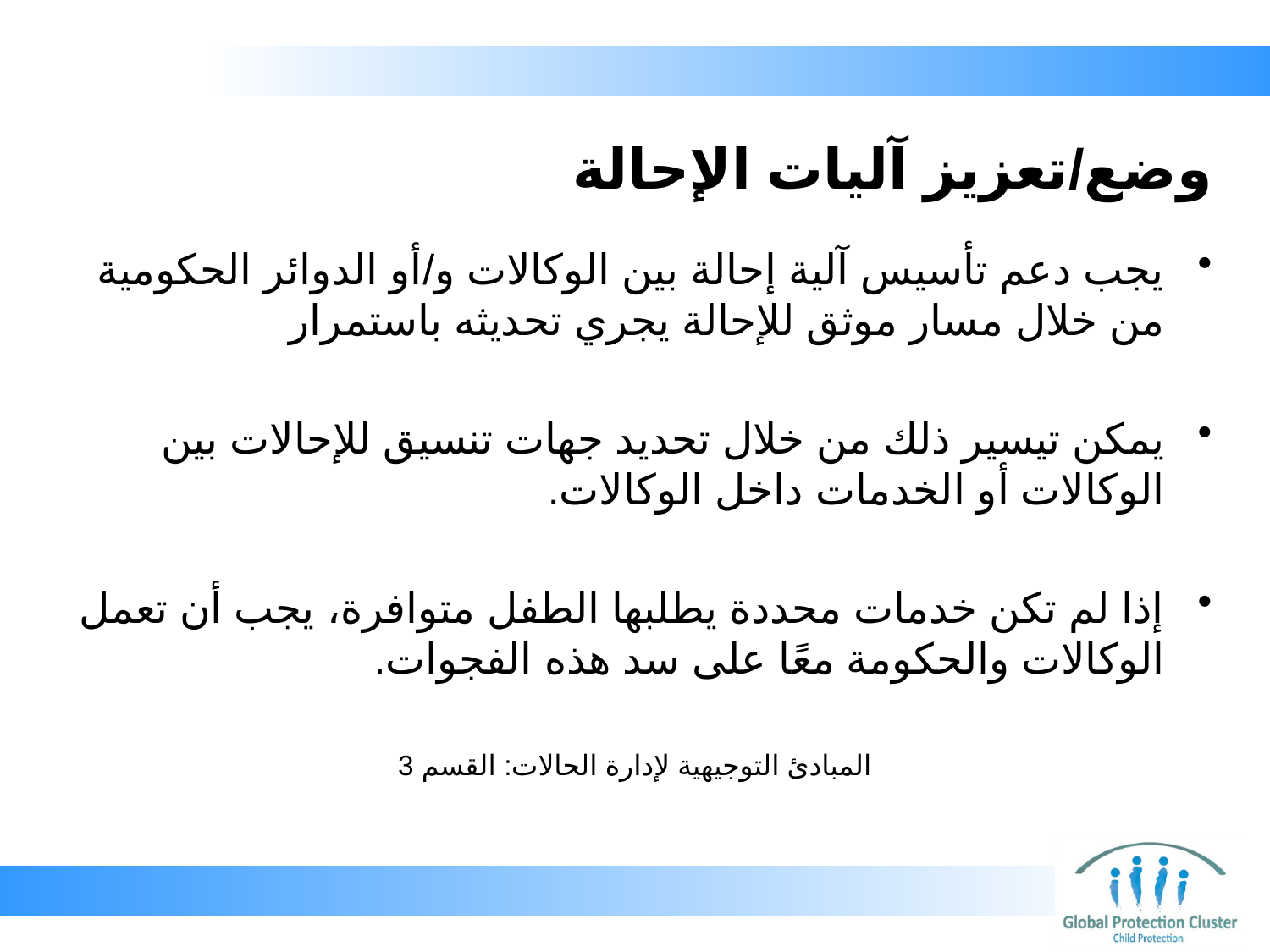

# وضع/تعزيز آليات الإحالة
يجب دعم تأسيس آلية إحالة بين الوكالات و/أو الدوائر الحكومية من خلال مسار موثق للإحالة يجري تحديثه باستمرار

يمكن تيسير ذلك من خلال تحديد جهات تنسيق للإحالات بين الوكالات أو الخدمات داخل الوكالات.

إذا لم تكن خدمات محددة يطلبها الطفل متوافرة، يجب أن تعمل الوكالات والحكومة معًا على سد هذه الفجوات.

المبادئ التوجيهية لإدارة الحالات: القسم 3